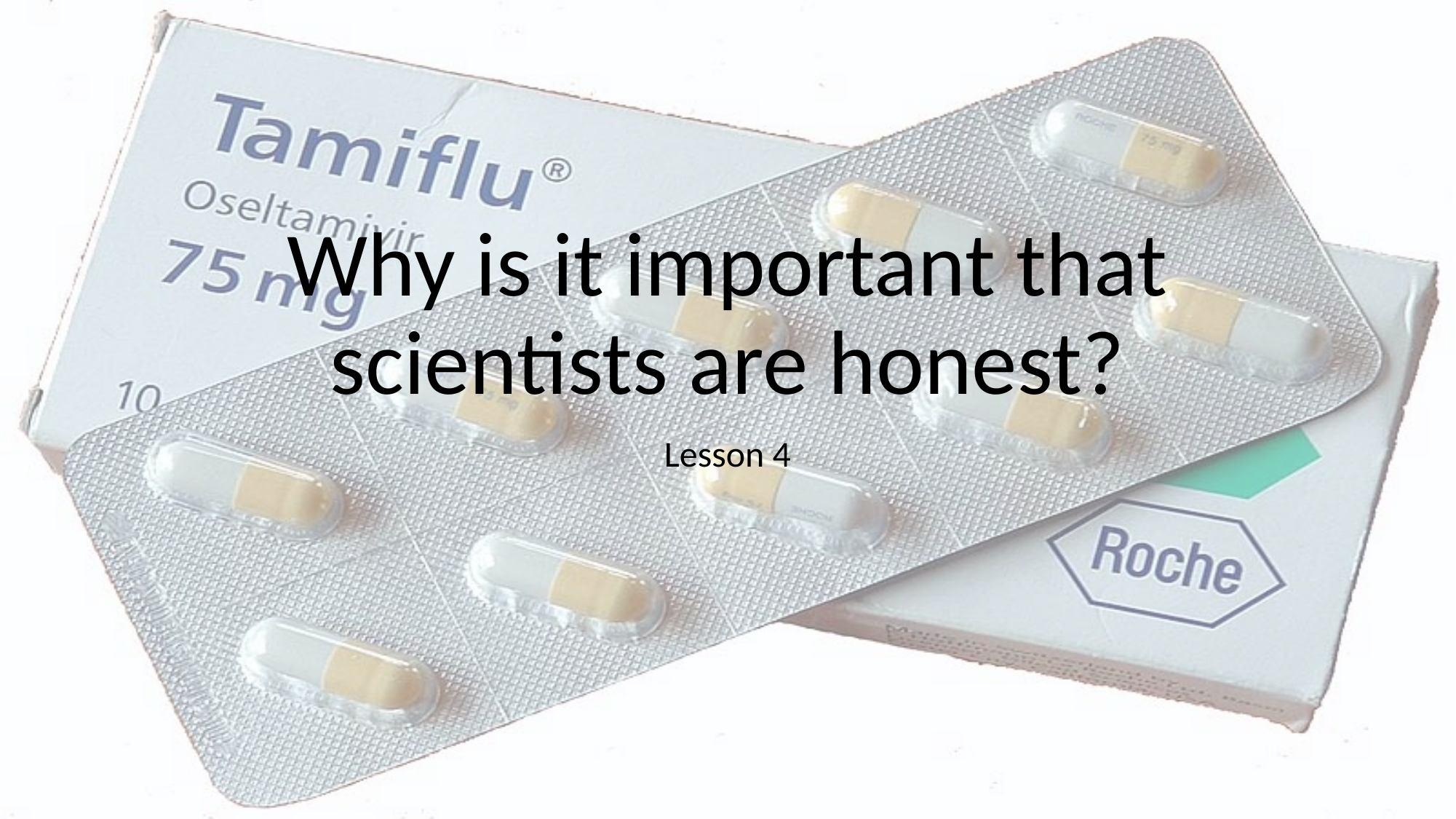

# Why is it important that scientists are honest?
Lesson 4